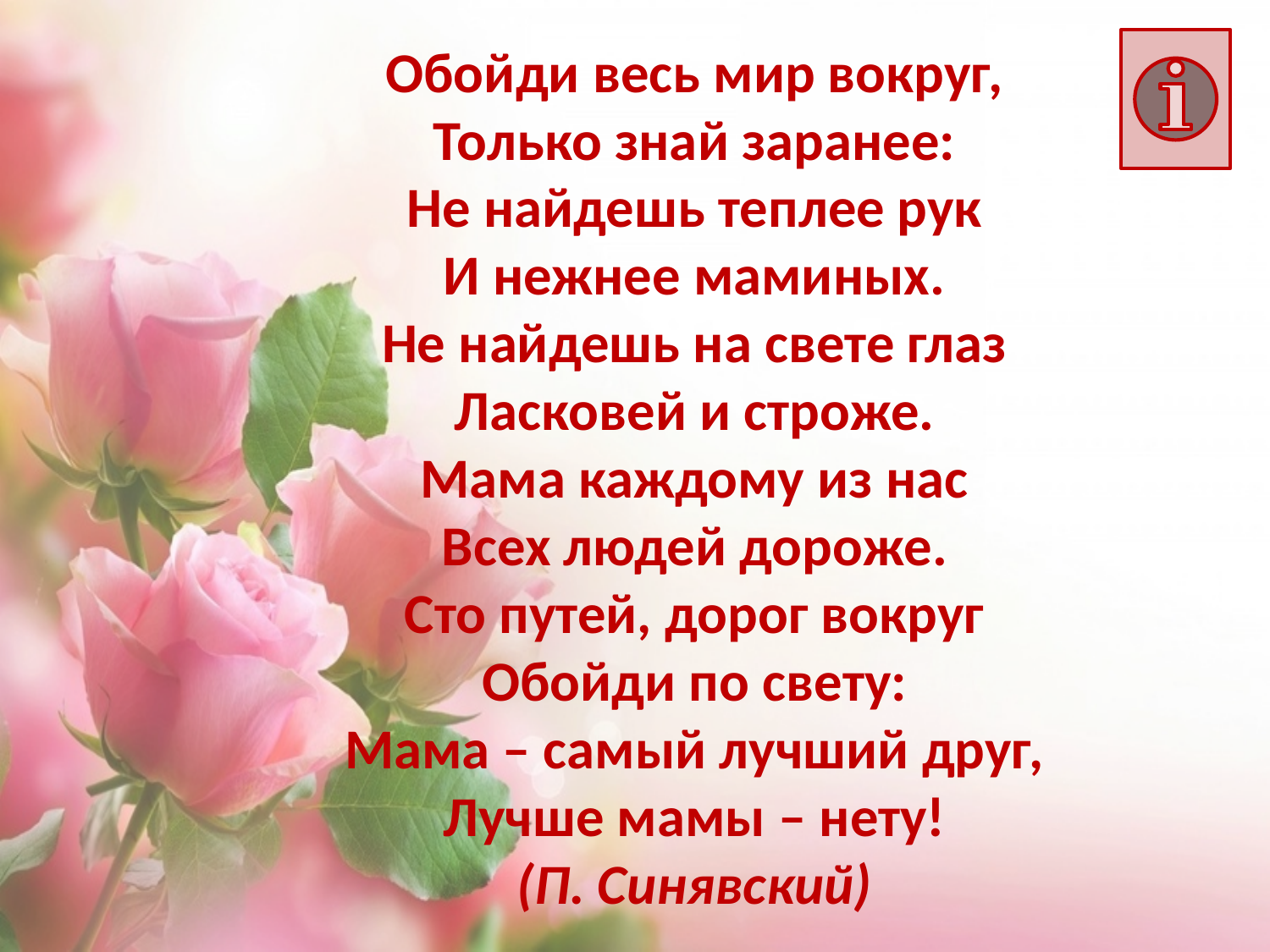

Обойди весь мир вокруг,
Только знай заранее:
Не найдешь теплее рук
И нежнее маминых.
Не найдешь на свете глаз
Ласковей и строже.
Мама каждому из нас
Всех людей дороже.
Сто путей, дорог вокруг
Обойди по свету:
Мама – самый лучший друг,
Лучше мамы – нету!
(П. Синявский)